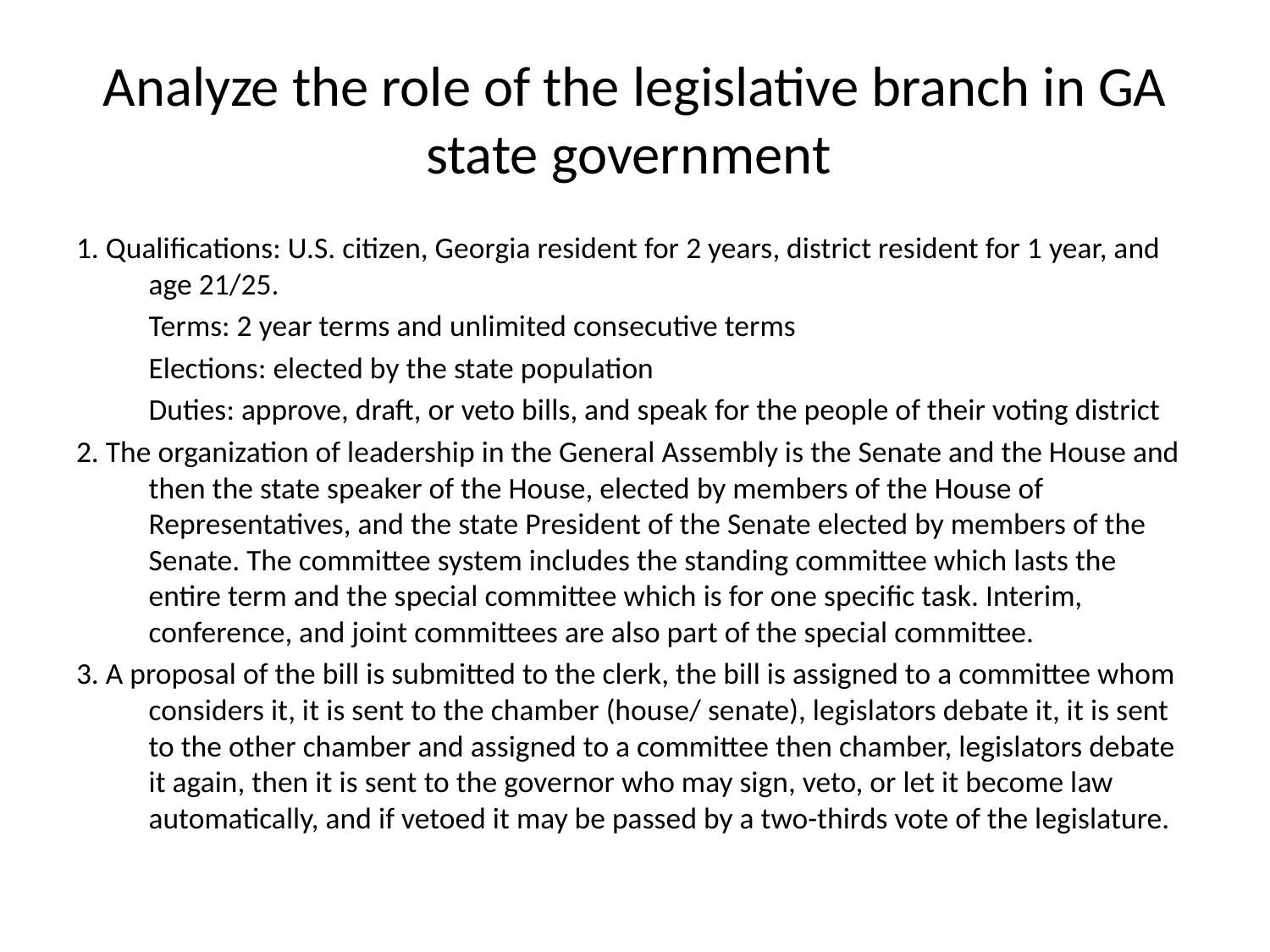

# Analyze the role of the legislative branch in GA state government
1. Qualifications: U.S. citizen, Georgia resident for 2 years, district resident for 1 year, and age 21/25.
	Terms: 2 year terms and unlimited consecutive terms
	Elections: elected by the state population
	Duties: approve, draft, or veto bills, and speak for the people of their voting district
2. The organization of leadership in the General Assembly is the Senate and the House and then the state speaker of the House, elected by members of the House of Representatives, and the state President of the Senate elected by members of the Senate. The committee system includes the standing committee which lasts the entire term and the special committee which is for one specific task. Interim, conference, and joint committees are also part of the special committee.
3. A proposal of the bill is submitted to the clerk, the bill is assigned to a committee whom considers it, it is sent to the chamber (house/ senate), legislators debate it, it is sent to the other chamber and assigned to a committee then chamber, legislators debate it again, then it is sent to the governor who may sign, veto, or let it become law automatically, and if vetoed it may be passed by a two-thirds vote of the legislature.